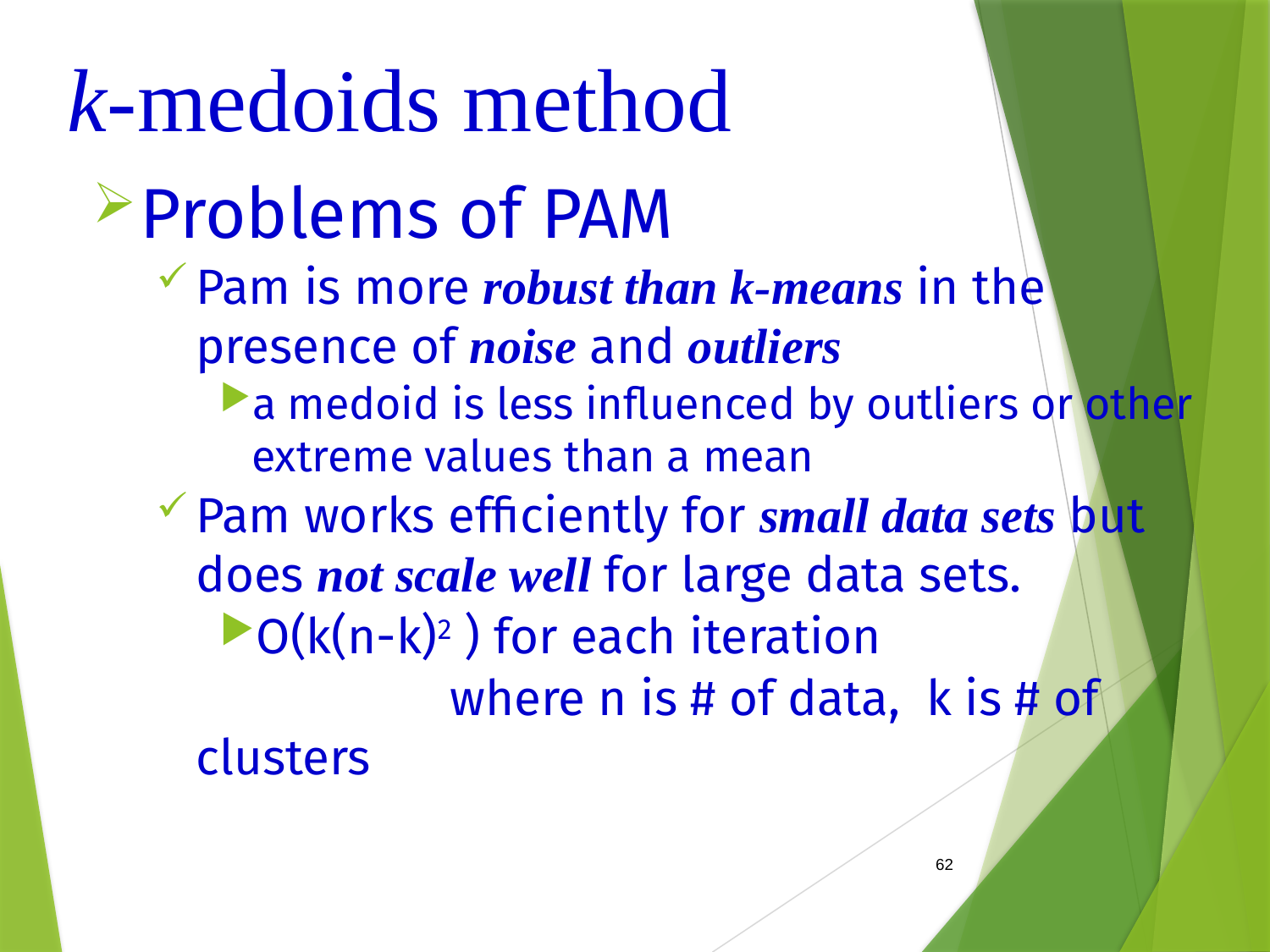

# k-medoids method
Problems of PAM
Pam is more robust than k-means in the presence of noise and outliers
a medoid is less influenced by outliers or other extreme values than a mean
Pam works efficiently for small data sets but does not scale well for large data sets.
O(k(n-k)2 ) for each iteration
			where n is # of data,  k is # of clusters
62